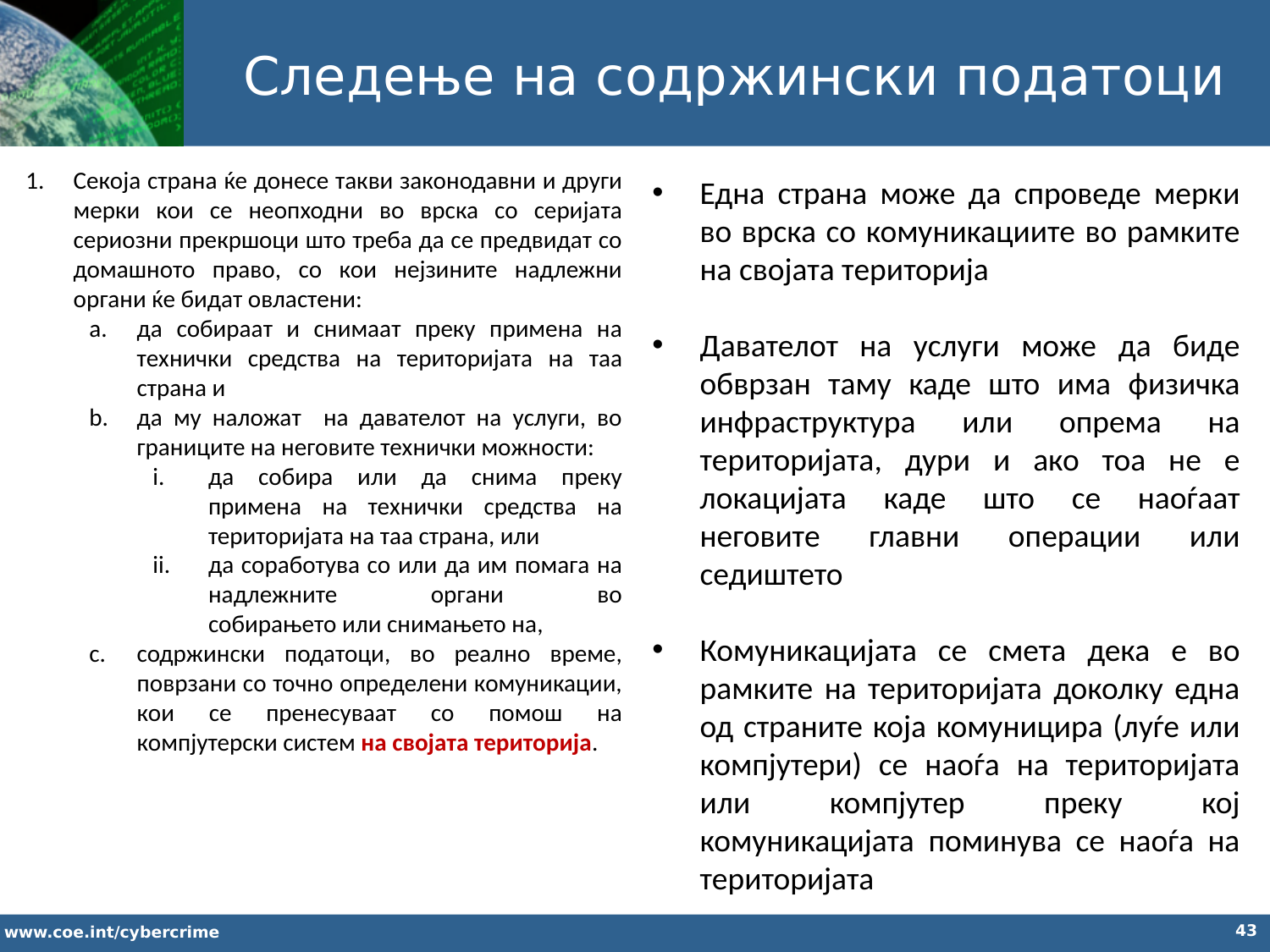

Следење на содржински податоци
Секоја страна ќе донесе такви законодавни и други мерки кои се неопходни во врска со серијата сериозни прекршоци што треба да се предвидат со домашното право, со кои нејзините надлежни органи ќе бидат овластени:
да собираат и снимаат преку примена на технички средства на територијата на таа страна и
да му наложат  на давателот на услуги, во границите на неговите технички можности:
да собира или да снима преку примена на технички средства на територијата на таа страна, или
да соработува со или да им помага на надлежните органи во
собирањето или снимањето на,
содржински податоци, во реално време, поврзани со точно определени комуникации, кои се пренесуваат со помош на компјутерски систем на својата територија.
Една страна може да спроведе мерки во врска со комуникациите во рамките на својата територија

Давателот на услуги може да биде обврзан таму каде што има физичка инфраструктура или опрема на територијата, дури и ако тоа не е локацијата каде што се наоѓаат неговите главни операции или седиштето

Комуникацијата се смета дека е во рамките на територијата доколку една од страните која комуницира (луѓе или компјутери) се наоѓа на територијата или компјутер преку кој комуникацијата поминува се наоѓа на територијата